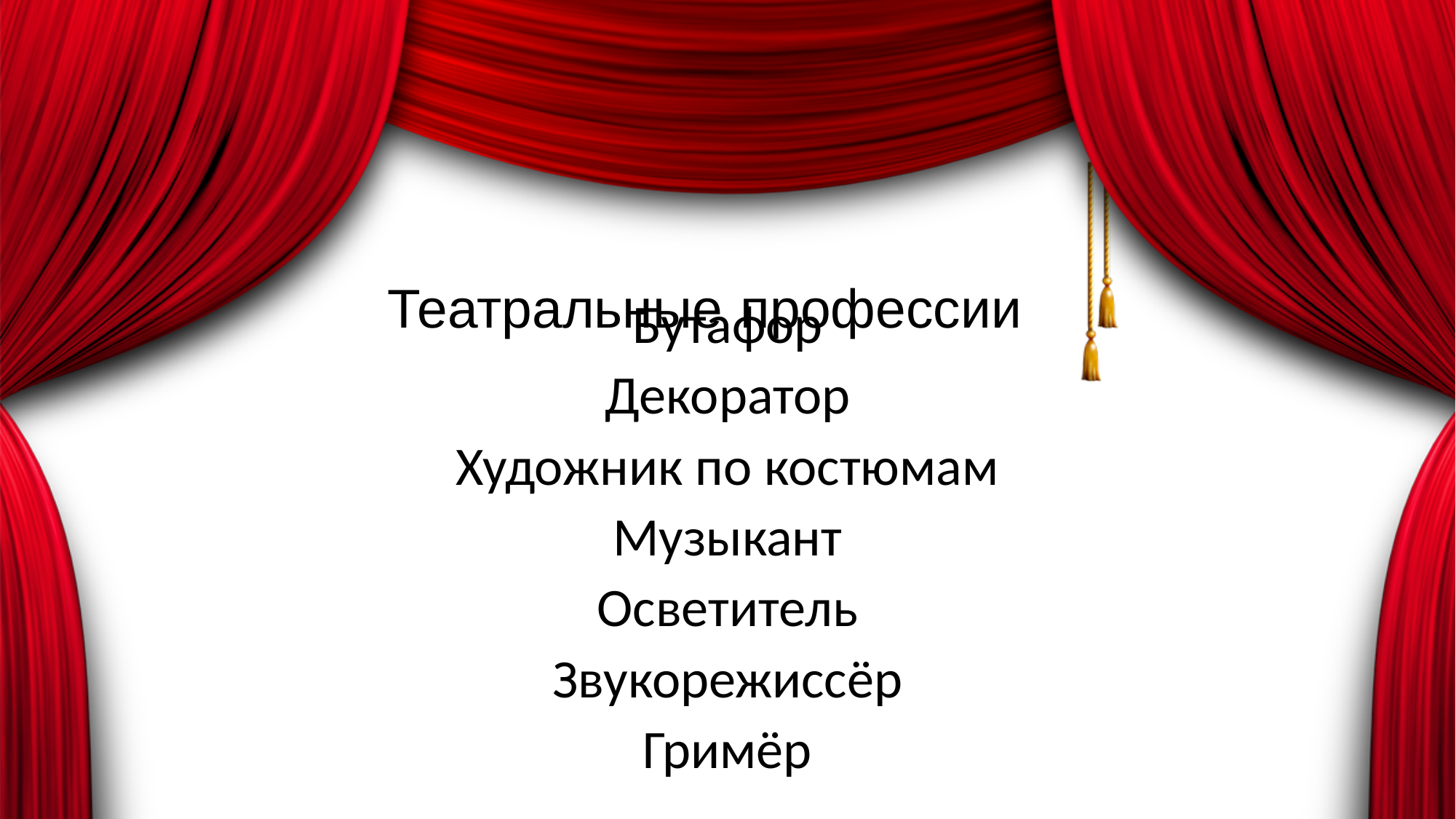

# Театральные профессии
Бутафор
Декоратор
Художник по костюмам
Музыкант
Осветитель
Звукорежиссёр
Гримёр